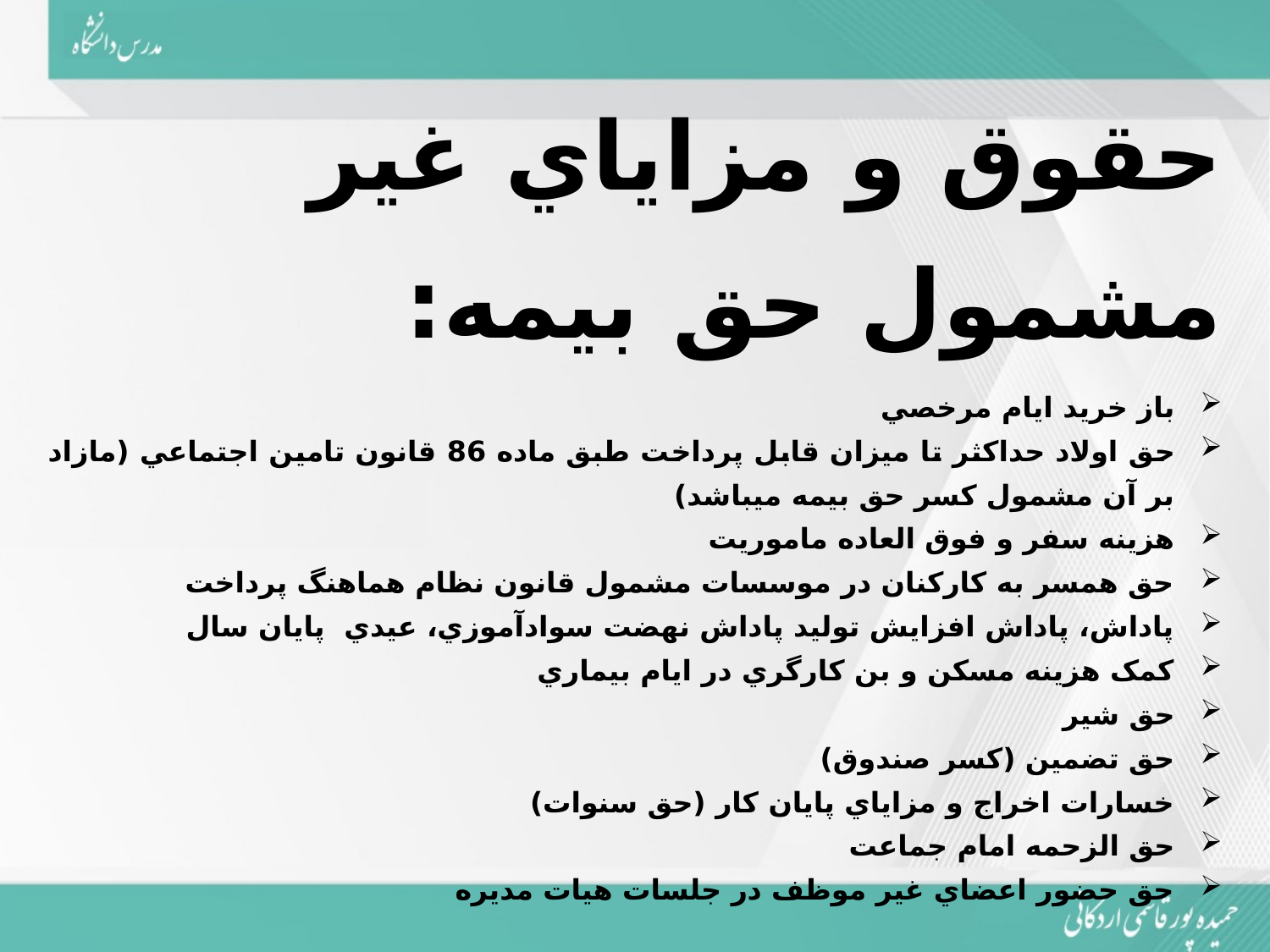

حقوق و مزاياي غير مشمول حق بيمه:

باز خريد ايام مرخصي
‏حق اولاد حداکثر تا ميزان قابل پرداخت طبق ماده 86 قانون تامين اجتماعي (مازاد بر آن مشمول کسر حق بيمه مي­باشد)
هزينه سفر و فوق العاده ماموريت
‏حق همسر به کارکنان در موسسات مشمول قانون نظام هماهنگ پرداخت
‏پاداش، پاداش افزايش توليد پاداش نهضت سوادآموزي، عيدي  پایان سال
‏کمک هزينه مسکن و بن کارگري در ايام بيماري
‏حق شير
حق تضمين (کسر صندوق)
‏خسارات اخراج و مزاياي پايان کار (حق سنوات)
‏حق الزحمه امام جماعت
‏حق حضور اعضاي غير موظف در جلسات هيات مديره
#